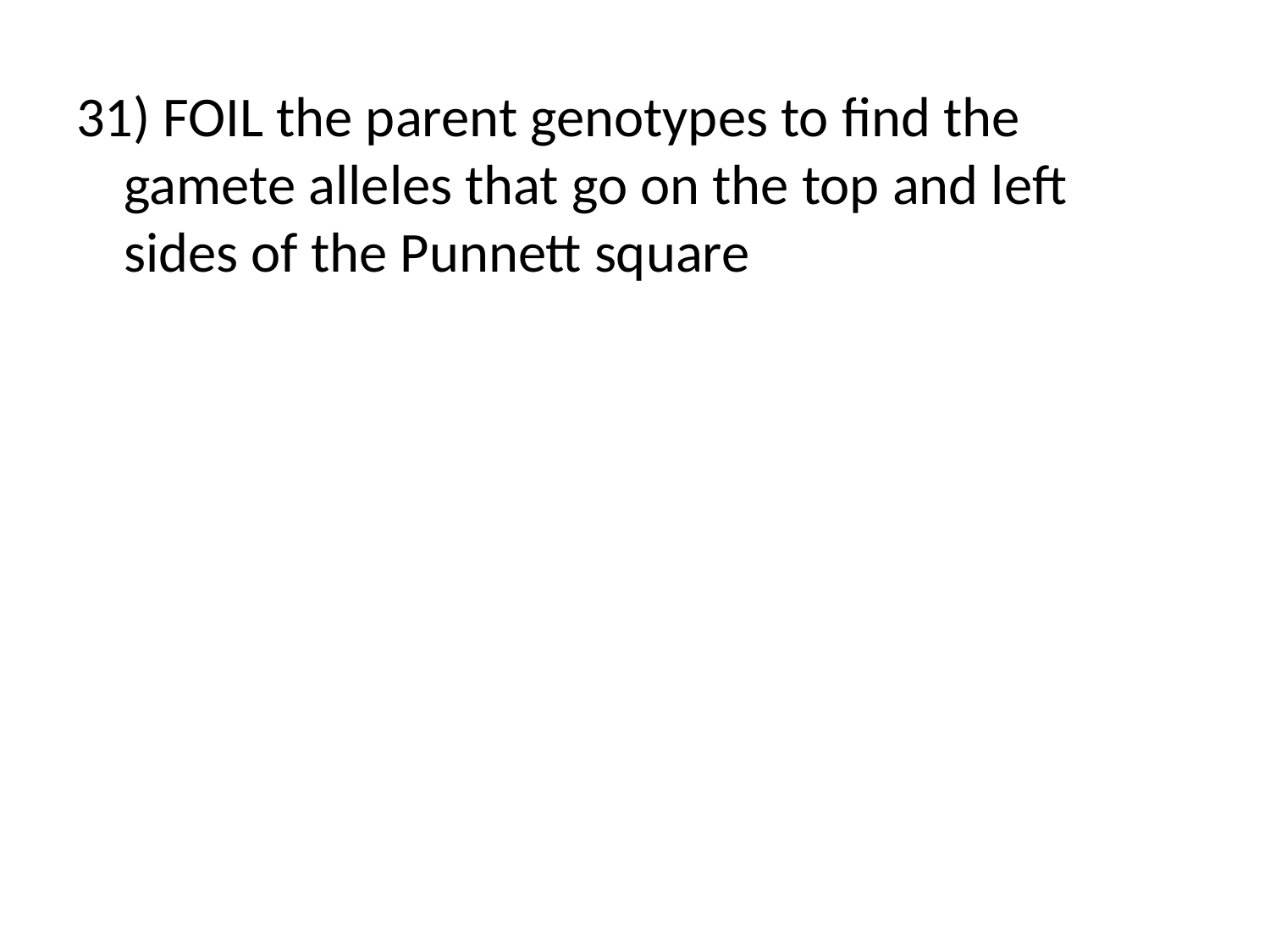

31) FOIL the parent genotypes to find the gamete alleles that go on the top and left sides of the Punnett square